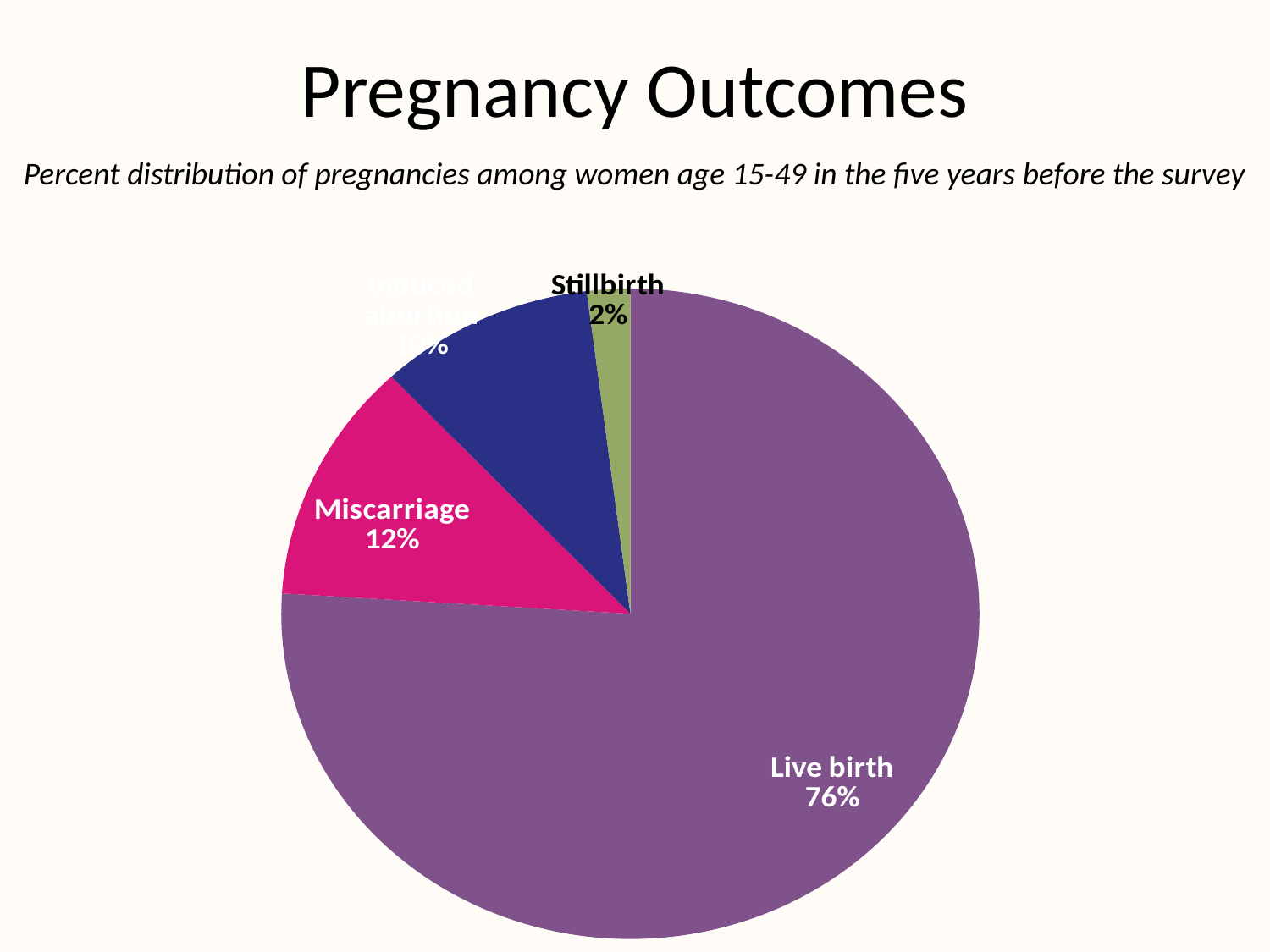

# Pregnancy Outcomes
Percent distribution of pregnancies among women age 15-49 in the five years before the survey

### Chart

| Category | Series 1 |
|---|---|
| Live birth | 76.0 |
| Miscarriage | 12.0 |
| Induced abortion | 10.0 |
| Stillbirth | 2.0 |